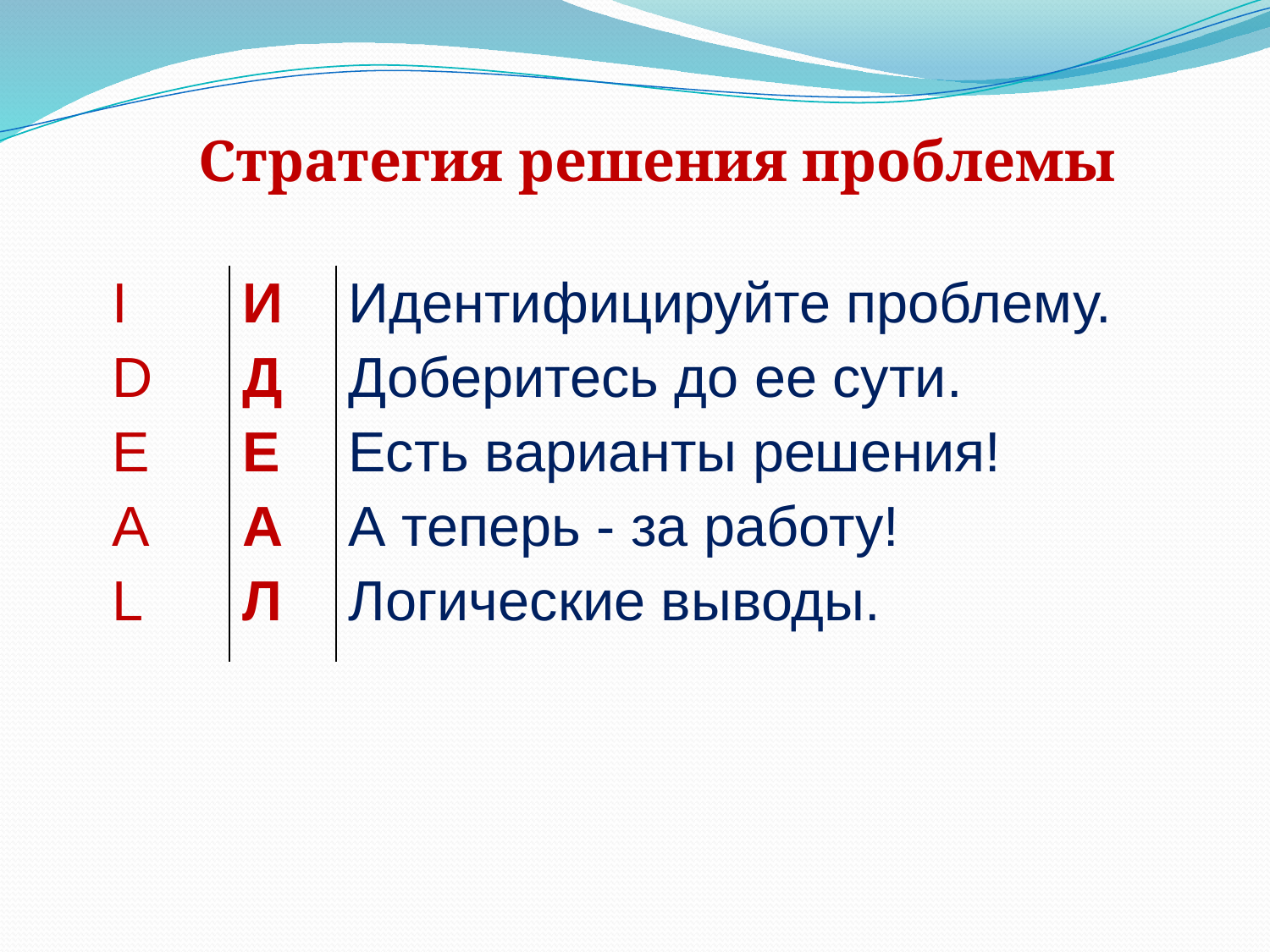

Стратегия решения проблемы
| I D E A L | И Д Е А Л | Идентифицируйте проблему. Доберитесь до ее сути. Есть варианты решения! А теперь - за работу! Логические выводы. |
| --- | --- | --- |